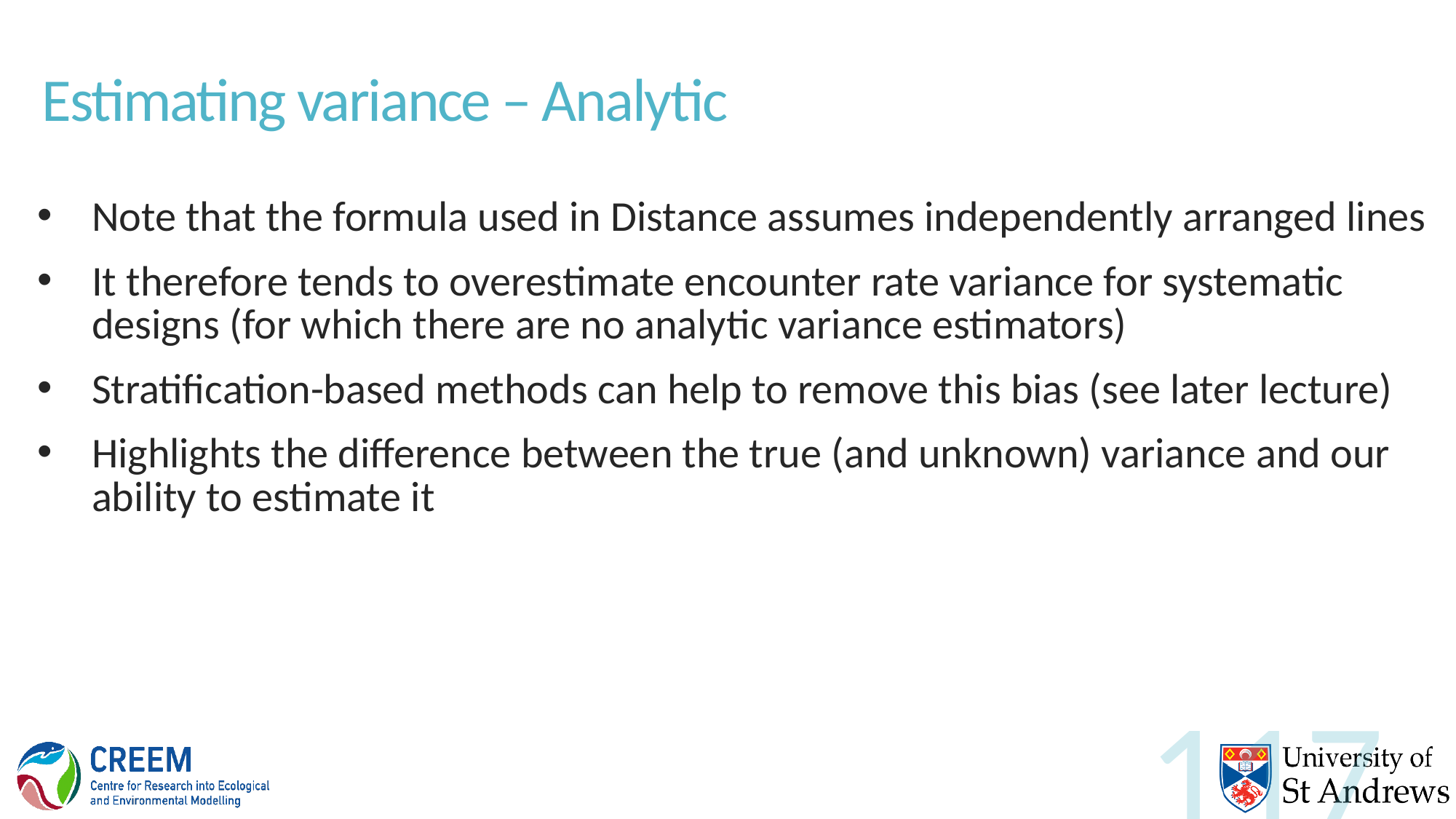

# Estimating variance – Analytic
Note that the formula used in Distance assumes independently arranged lines
It therefore tends to overestimate encounter rate variance for systematic designs (for which there are no analytic variance estimators)
Stratification-based methods can help to remove this bias (see later lecture)
Highlights the difference between the true (and unknown) variance and our ability to estimate it
117